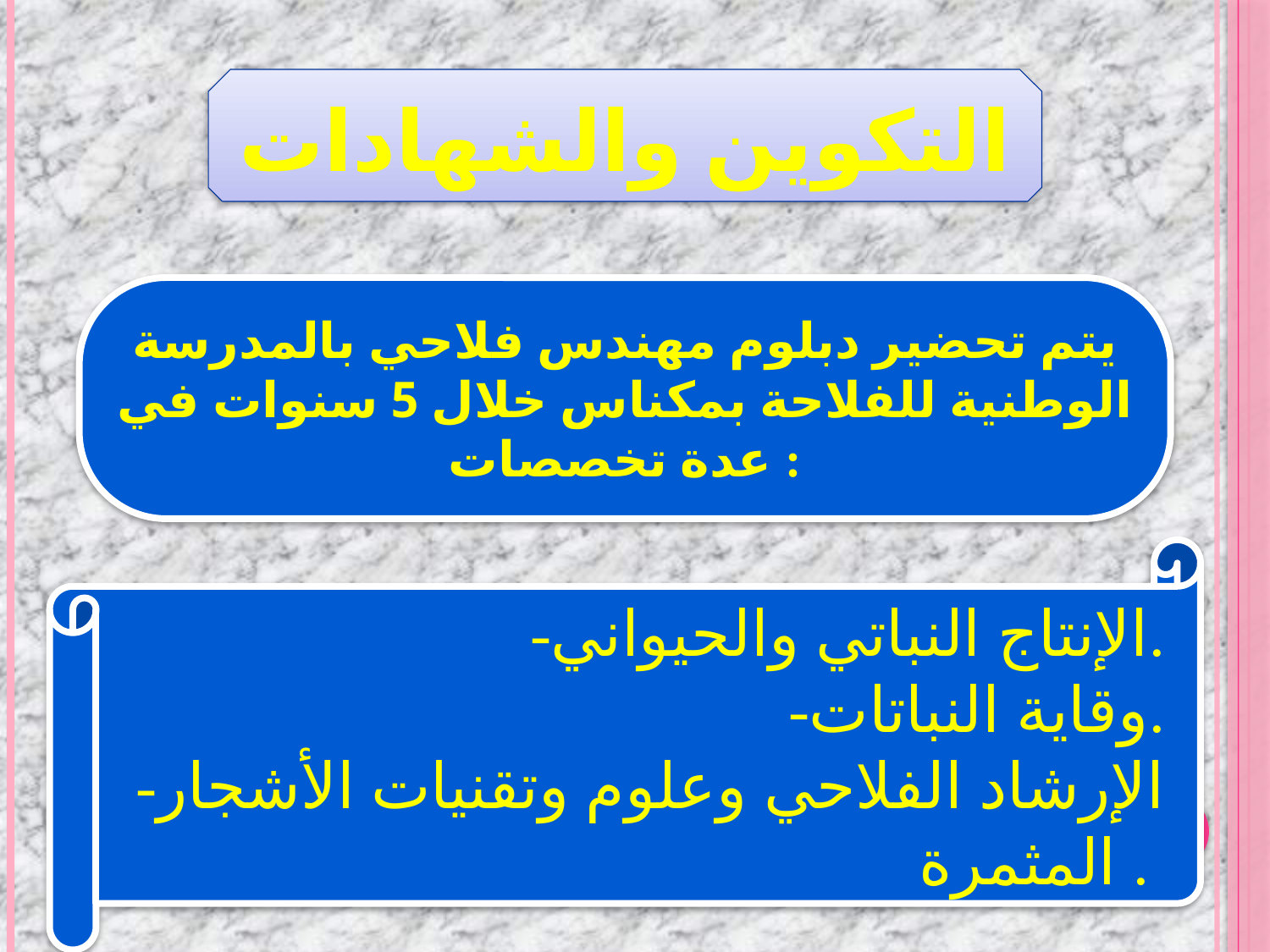

التكوین والشھادات
یتم تحضیر دبلوم مھندس فلاحي بالمدرسة الوطنیة للفلاحة بمكناس خلال 5 سنوات في عدة تخصصات :
-الإنتاج النباتي والحیواني.
-وقایة النباتات.
-الإرشاد الفلاحي وعلوم وتقنیات الأشجار المثمرة .